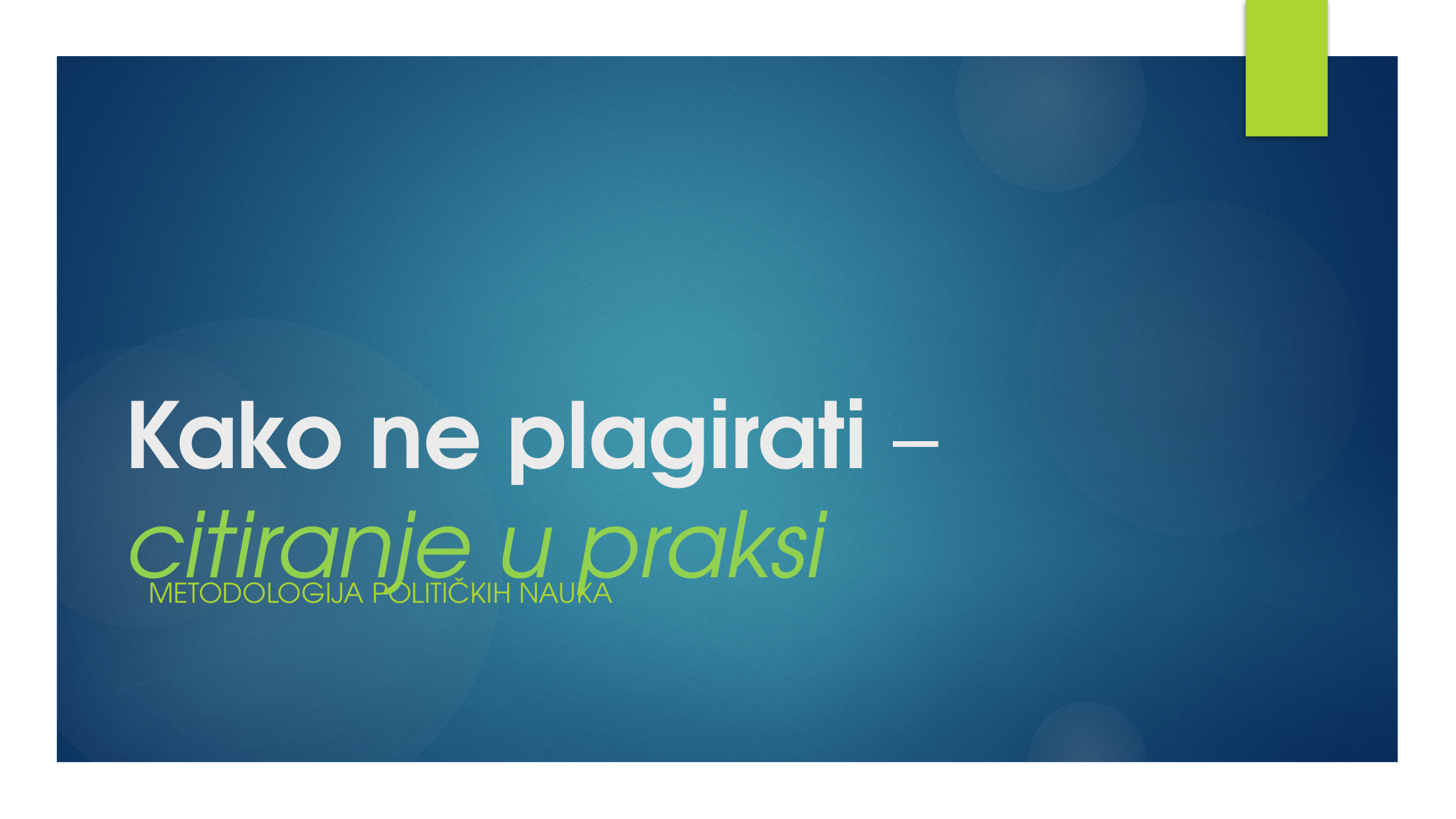

# Kako ne plagirati – citiranje u praksi
Metodologija političkih nauka